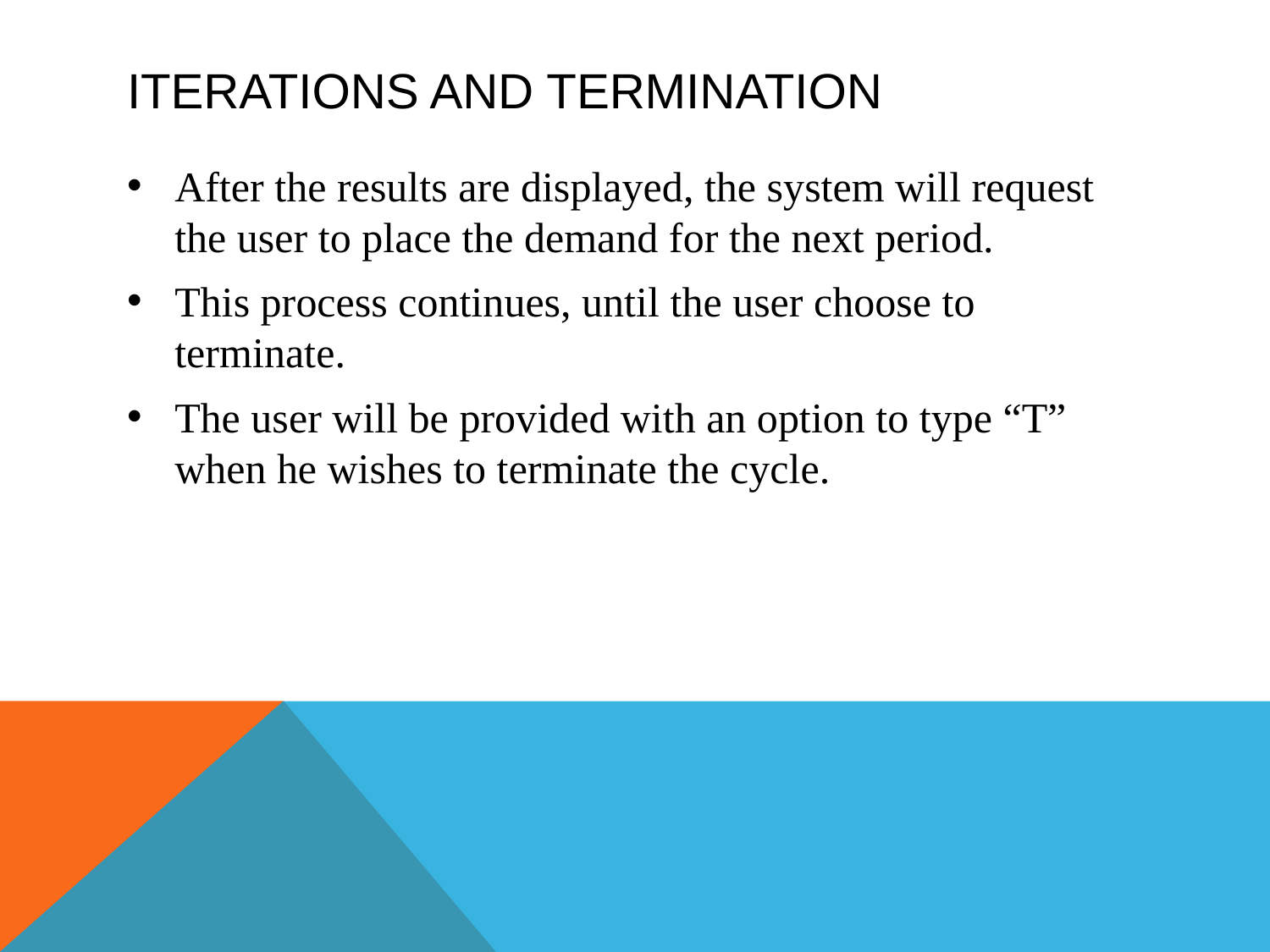

# Iterations and termination
After the results are displayed, the system will request the user to place the demand for the next period.
This process continues, until the user choose to terminate.
The user will be provided with an option to type “T” when he wishes to terminate the cycle.